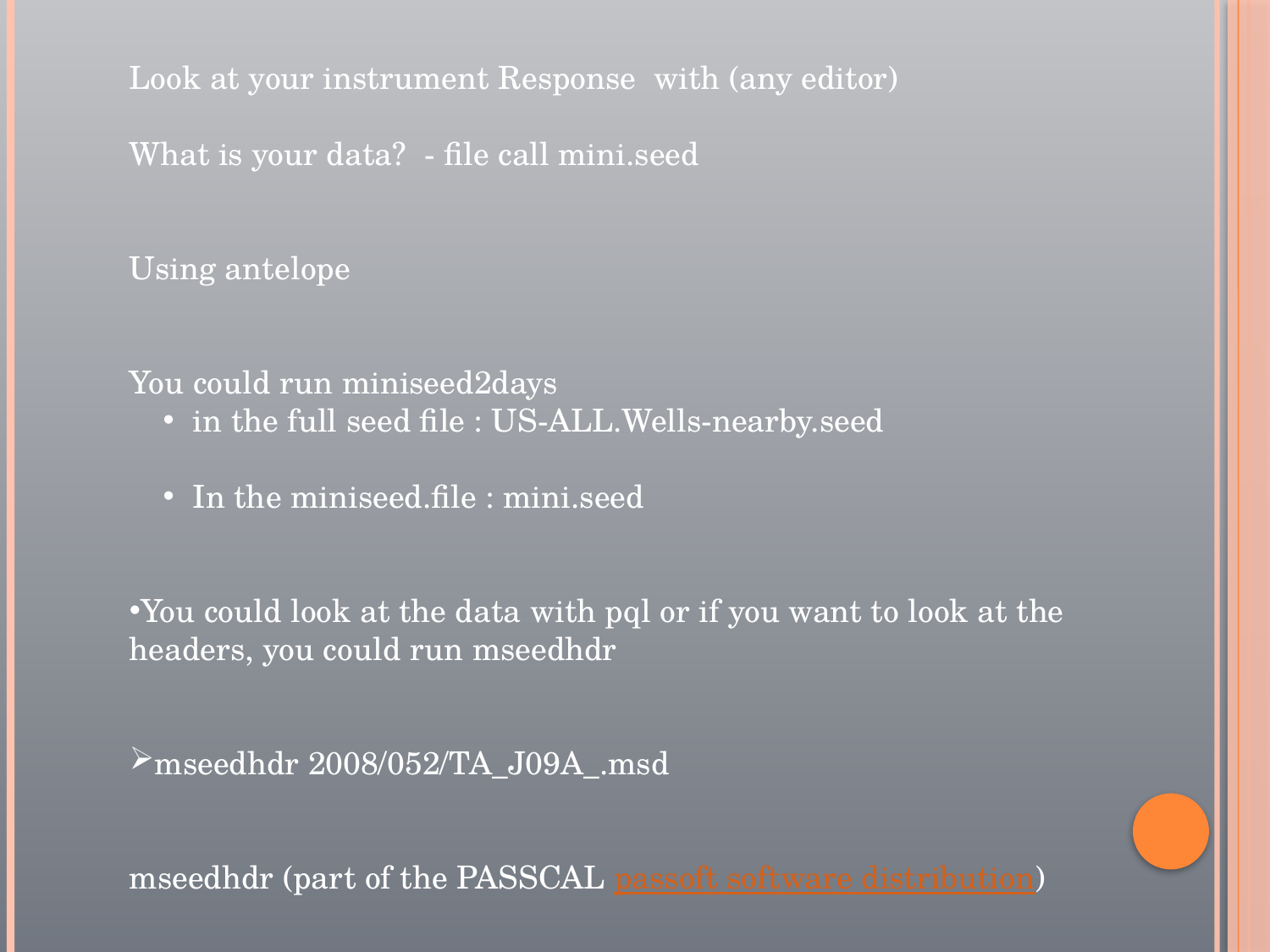

Look at your instrument Response  with (any editor)

What is your data?  - file call mini.seed

Using antelope

You could run miniseed2days
in the full seed file : US-ALL.Wells-nearby.seed

In the miniseed.file : mini.seed

You could look at the data with pql or if you want to look at the headers, you could run mseedhdr

mseedhdr 2008/052/TA_J09A_.msd

mseedhdr (part of the PASSCAL passoft software distribution)